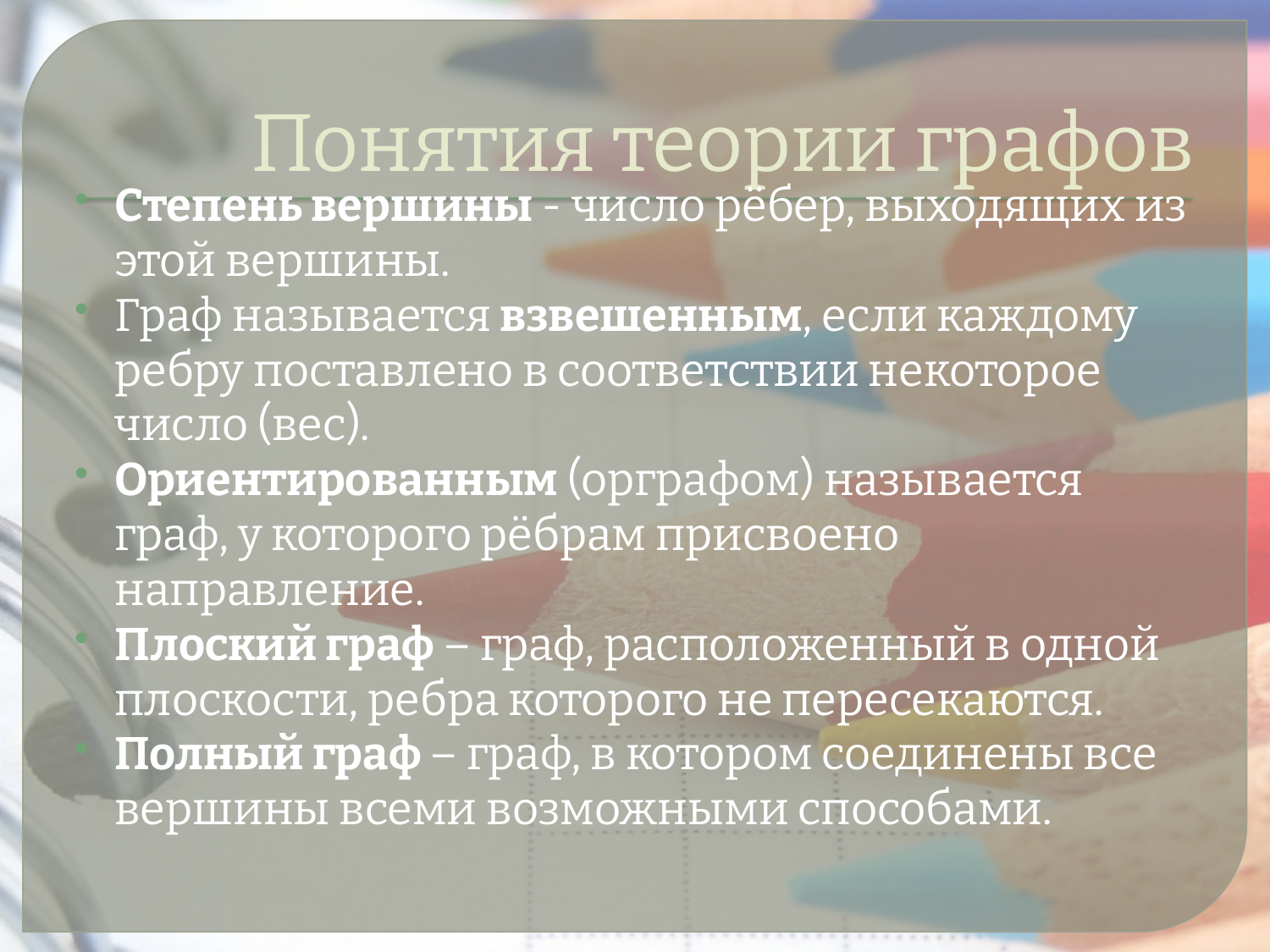

# Понятия теории графов
Степень вершины - число рёбер, выходящих из этой вершины.
Граф называется взвешенным, если каждому ребру поставлено в соответствии некоторое число (вес).
Ориентированным (орграфом) называется граф, у которого рёбрам присвоено направление.
Плоский граф – граф, расположенный в одной плоскости, ребра которого не пересекаются.
Полный граф – граф, в котором соединены все вершины всеми возможными способами.